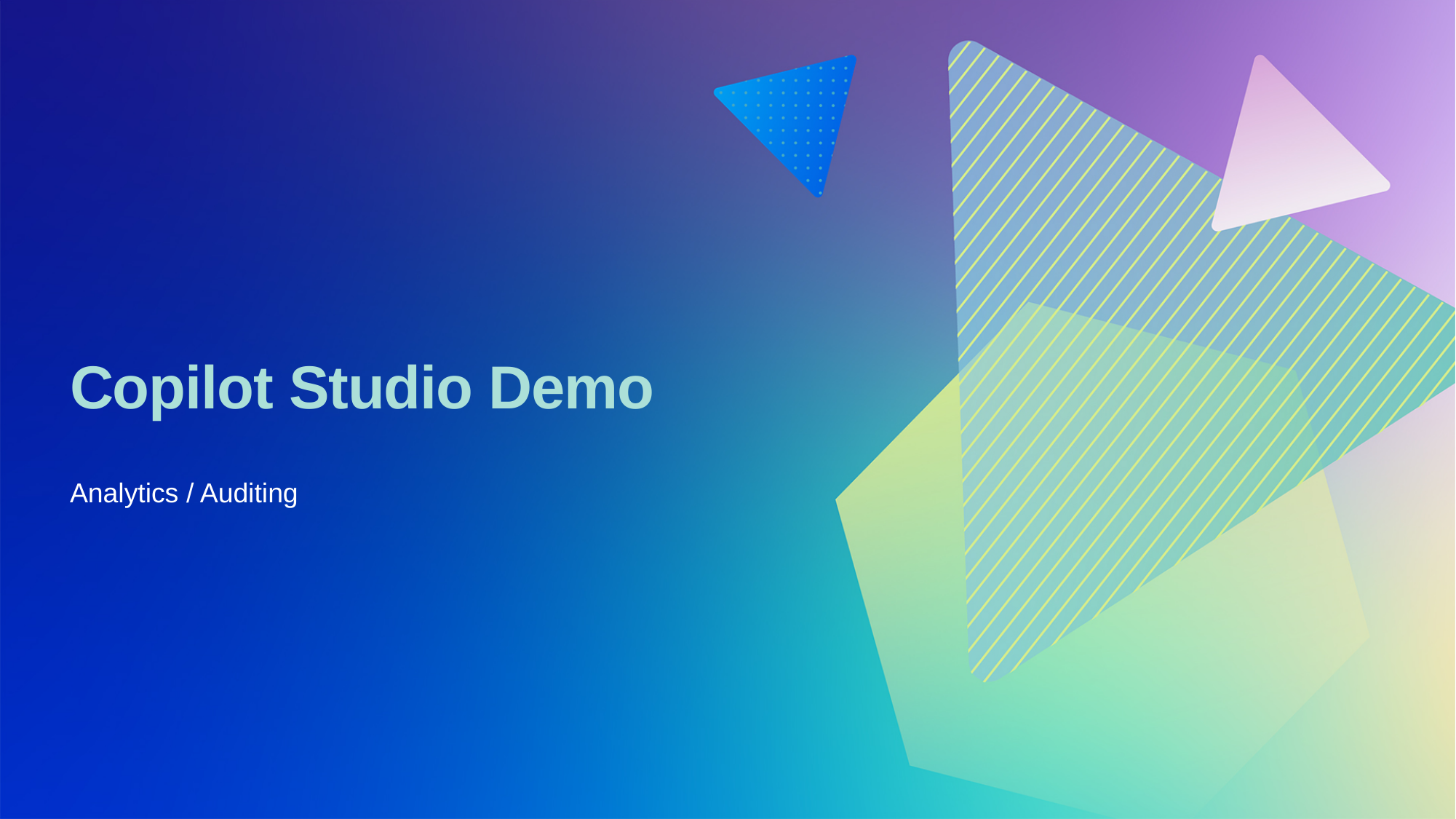

# Copilot Studio Demo
Analytics / Auditing